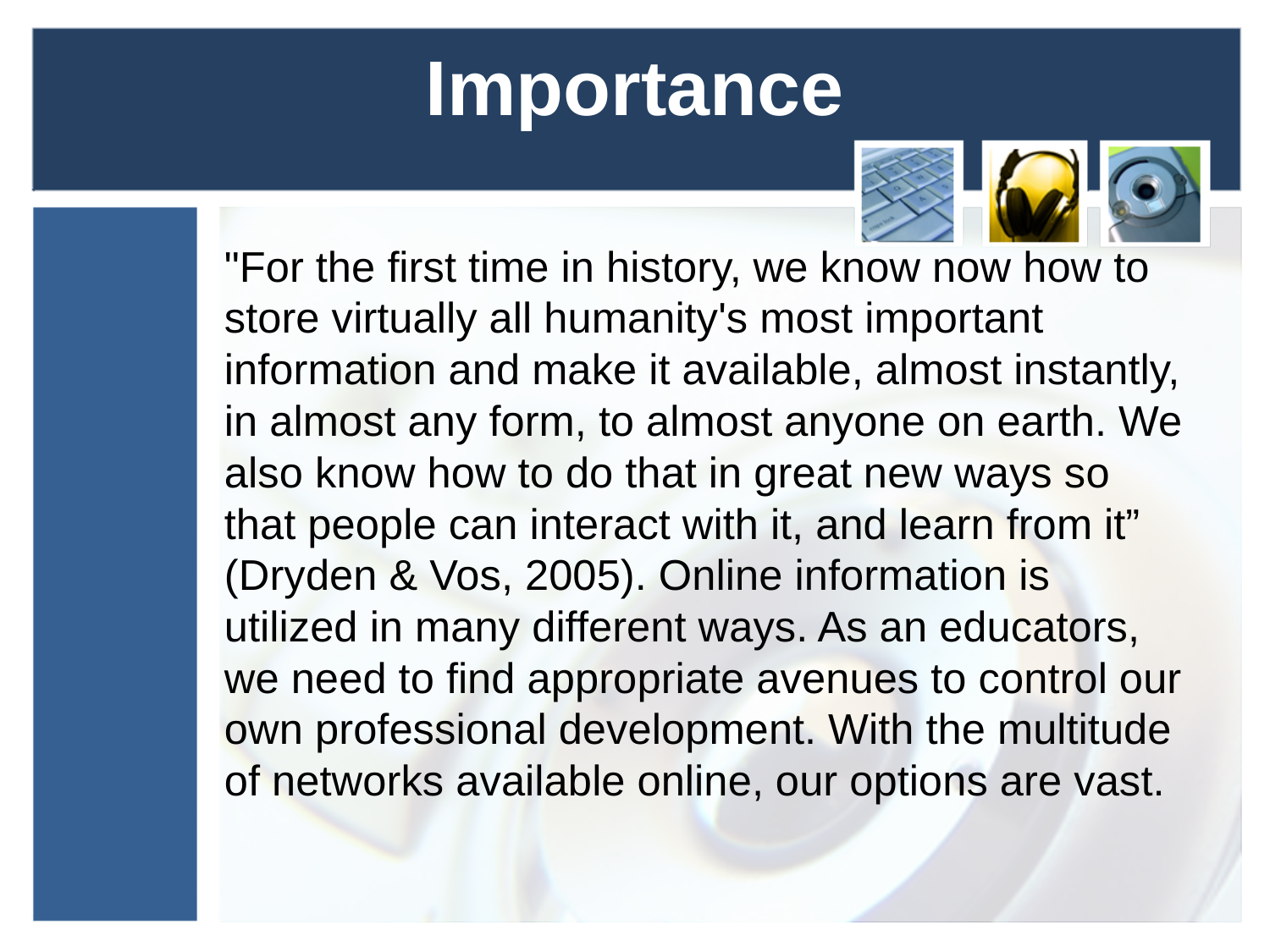

# Importance
"For the first time in history, we know now how to store virtually all humanity's most important information and make it available, almost instantly, in almost any form, to almost anyone on earth. We also know how to do that in great new ways so that people can interact with it, and learn from it” (Dryden & Vos, 2005). Online information is utilized in many different ways. As an educators, we need to find appropriate avenues to control our own professional development. With the multitude of networks available online, our options are vast.